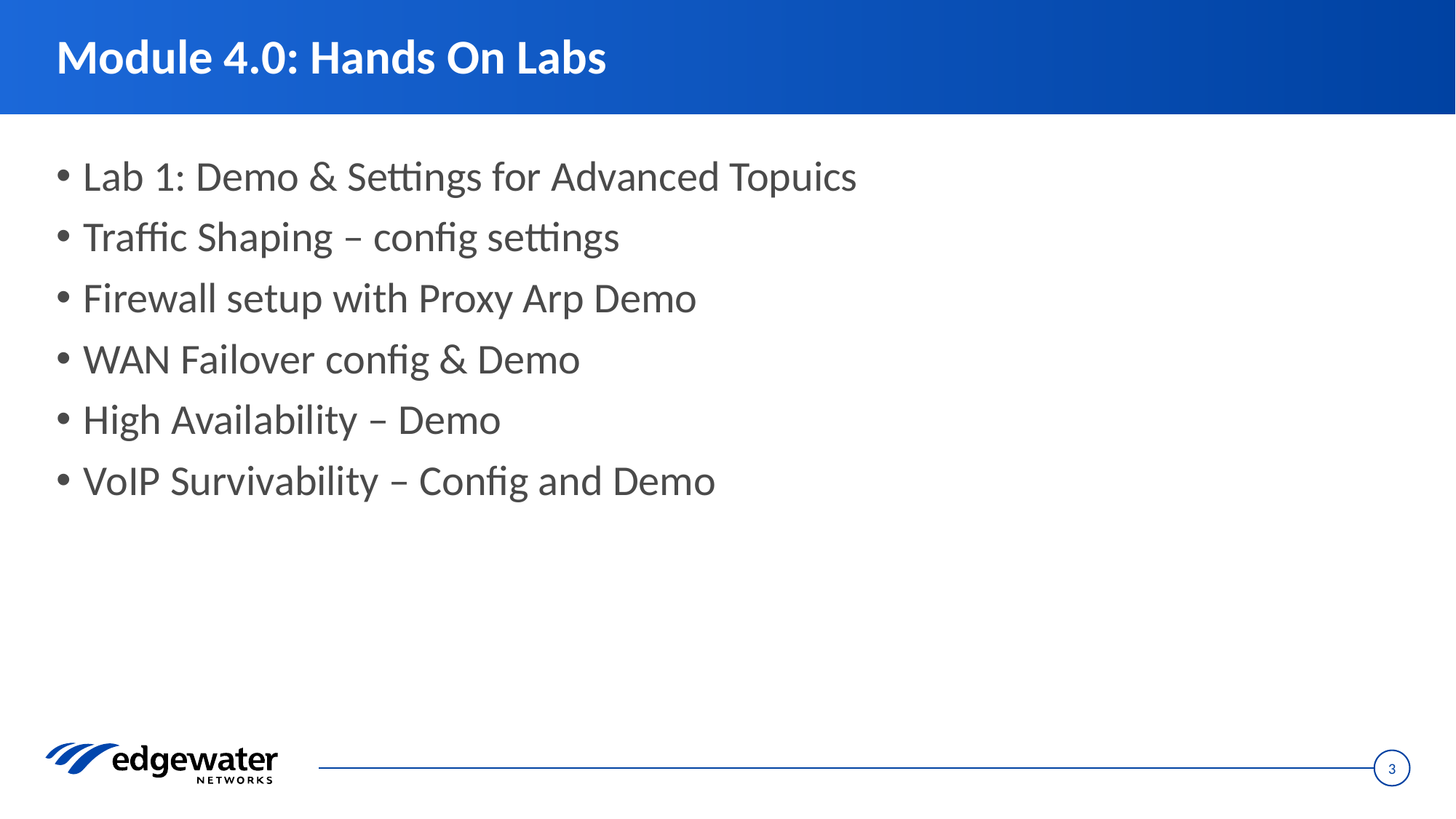

# Module 4.0: Hands On Labs
Lab 1: Demo & Settings for Advanced Topuics
Traffic Shaping – config settings
Firewall setup with Proxy Arp Demo
WAN Failover config & Demo
High Availability – Demo
VoIP Survivability – Config and Demo